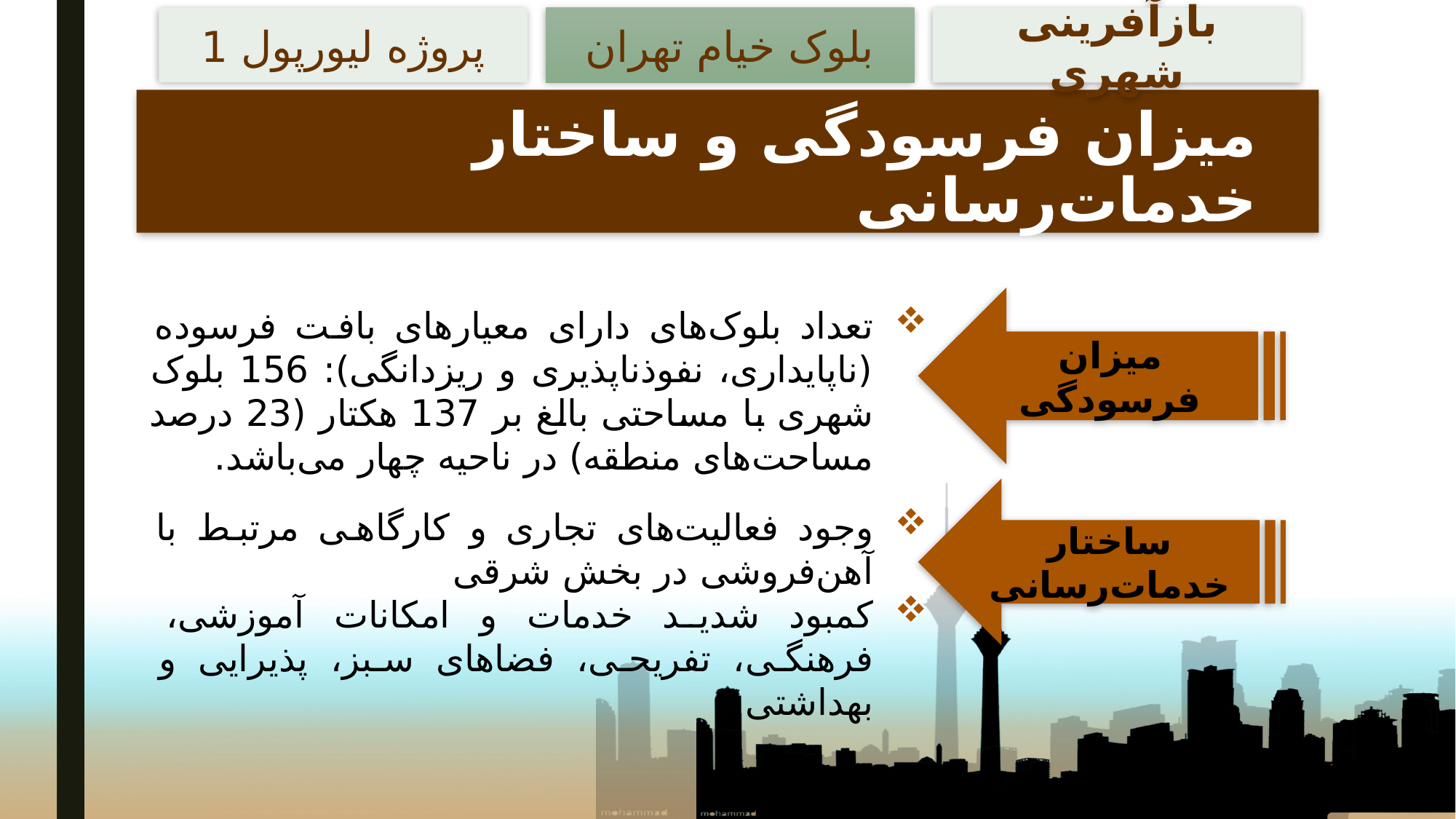

پروژه لیورپول 1
بلوک خیام تهران
بازآفرینی شهری

میزان فرسودگی و ساختار خدمات‌رسانی
میزان فرسودگی
تعداد بلوک‌های دارای معیارهای بافت فرسوده (ناپایداری، نفوذناپذیری و ریزدانگی): 156 بلوک شهری با مساحتی بالغ بر 137 هکتار (23 درصد مساحت‌های منطقه) در ناحیه چهار می‌باشد.
ساختار خدمات‌رسانی
وجود فعالیت‌های تجاری و کارگاهی مرتبط با آهن‌فروشی در بخش شرقی
کمبود شدید خدمات و امکانات آموزشی، فرهنگی، تفریحی، فضاهای سبز، پذیرایی و بهداشتی